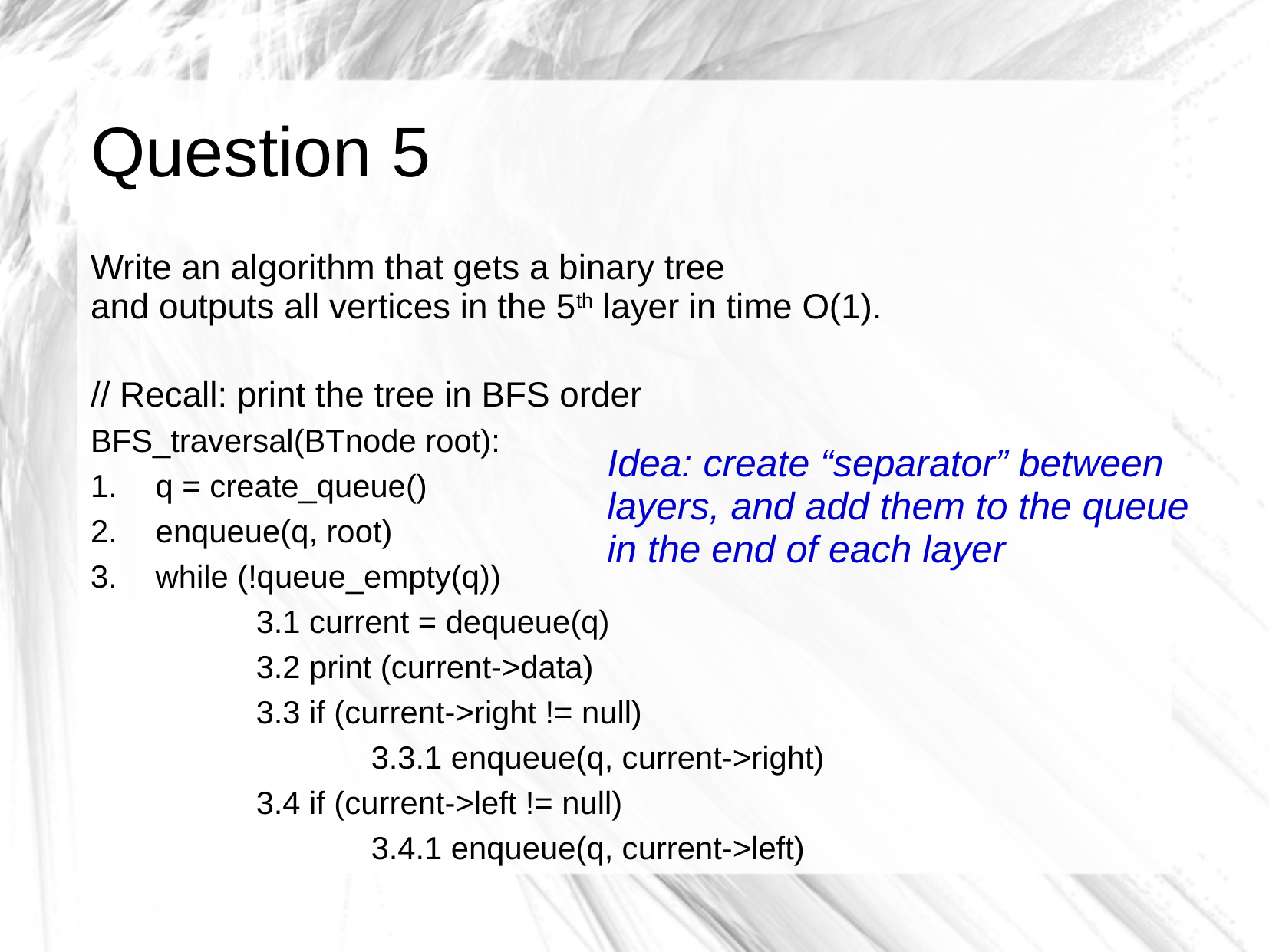

# Question 5
Write an algorithm that gets a binary tree
and outputs all vertices in the 5th layer in time O(1).
// Recall: print the tree in BFS order
BFS_traversal(BTnode root):
q = create_queue()
enqueue(q, root)
while (!queue_empty(q))
	3.1 current = dequeue(q)
	3.2 print (current->data)
	3.3 if (current->right != null)
		3.3.1 enqueue(q, current->right)
	3.4 if (current->left != null)
		3.4.1 enqueue(q, current->left)

Idea: create “separator” between layers, and add them to the queue in the end of each layer